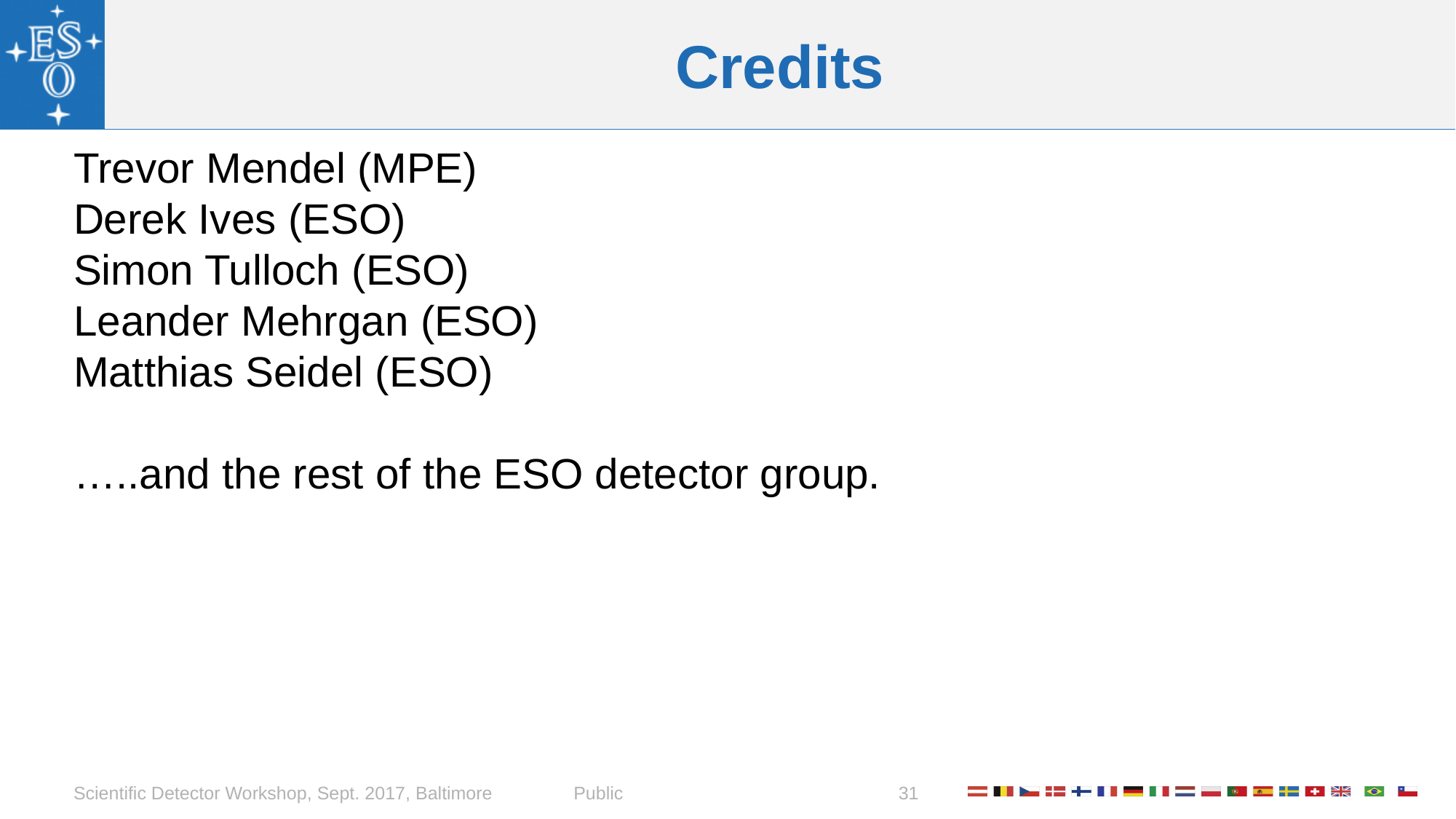

# Credits
Trevor Mendel (MPE)
Derek Ives (ESO)
Simon Tulloch (ESO)
Leander Mehrgan (ESO)
Matthias Seidel (ESO)

…..and the rest of the ESO detector group.
Scientific Detector Workshop, Sept. 2017, Baltimore                Public
31